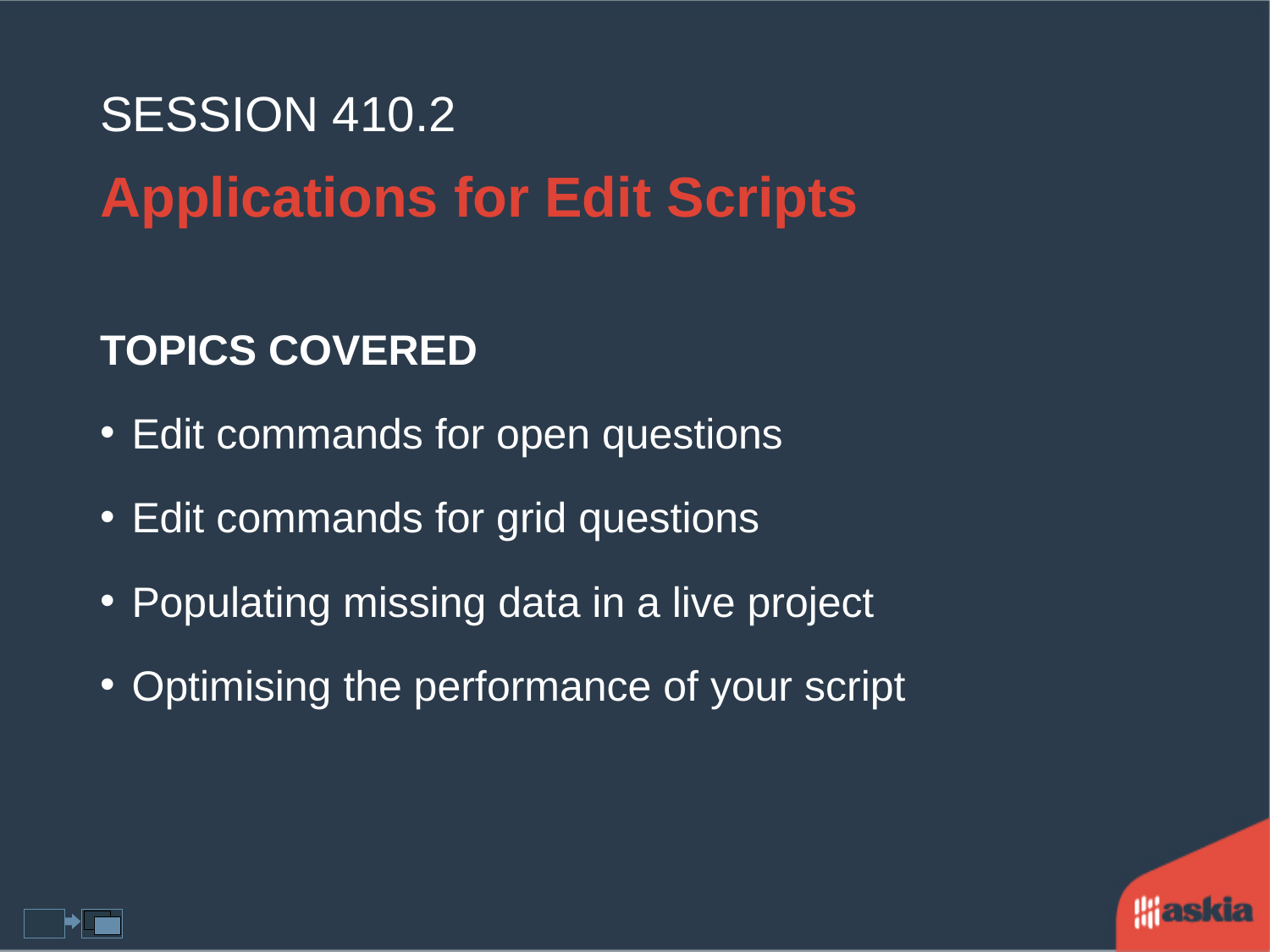

# Session 410.2
Applications for Edit Scripts
TOPICS COVERED
Edit commands for open questions
Edit commands for grid questions
Populating missing data in a live project
Optimising the performance of your script